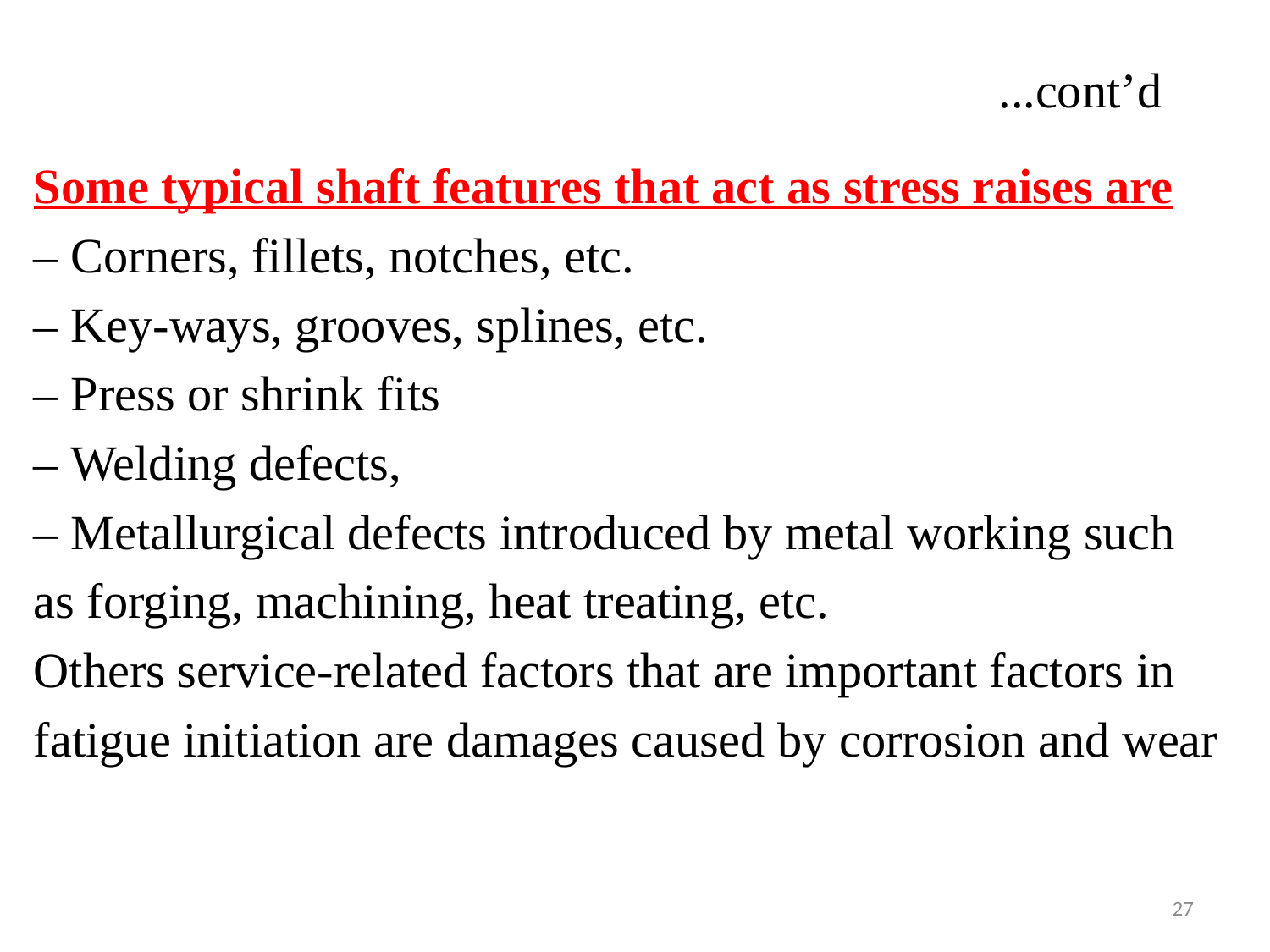

# ...cont’d
Some typical shaft features that act as stress raises are
– Corners, fillets, notches, etc.
– Key-ways, grooves, splines, etc.
– Press or shrink fits
– Welding defects,
– Metallurgical defects introduced by metal working such
as forging, machining, heat treating, etc.
Others service-related factors that are important factors in
fatigue initiation are damages caused by corrosion and wear
27